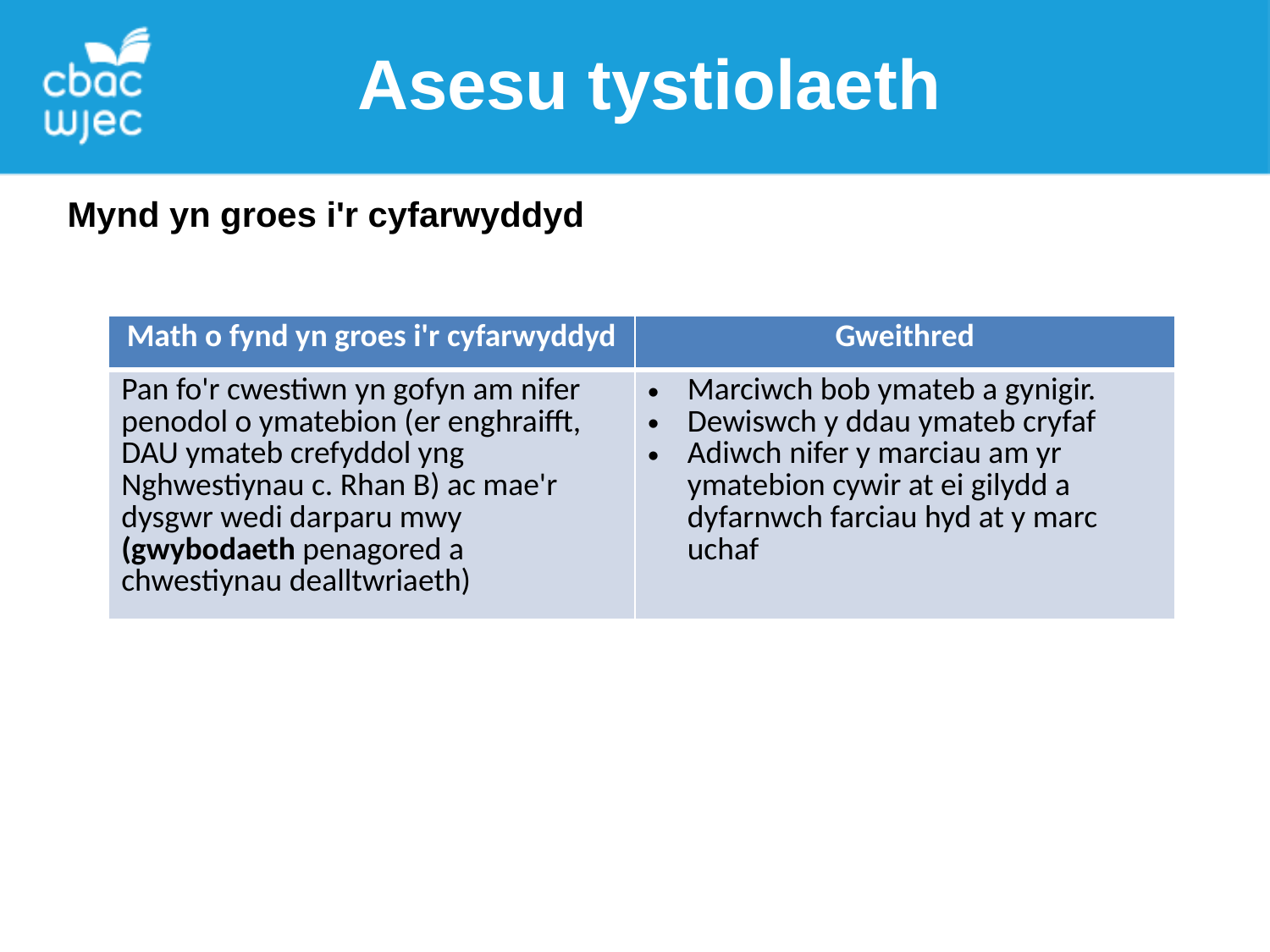

Asesu tystiolaeth
Mynd yn groes i'r cyfarwyddyd

| Math o fynd yn groes i'r cyfarwyddyd | Gweithred |
| --- | --- |
| Pan fo'r cwestiwn yn gofyn am nifer penodol o ymatebion (er enghraifft, DAU ymateb crefyddol yng Nghwestiynau c. Rhan B) ac mae'r dysgwr wedi darparu mwy (gwybodaeth penagored a chwestiynau dealltwriaeth) | Marciwch bob ymateb a gynigir. Dewiswch y ddau ymateb cryfaf Adiwch nifer y marciau am yr ymatebion cywir at ei gilydd a dyfarnwch farciau hyd at y marc uchaf |